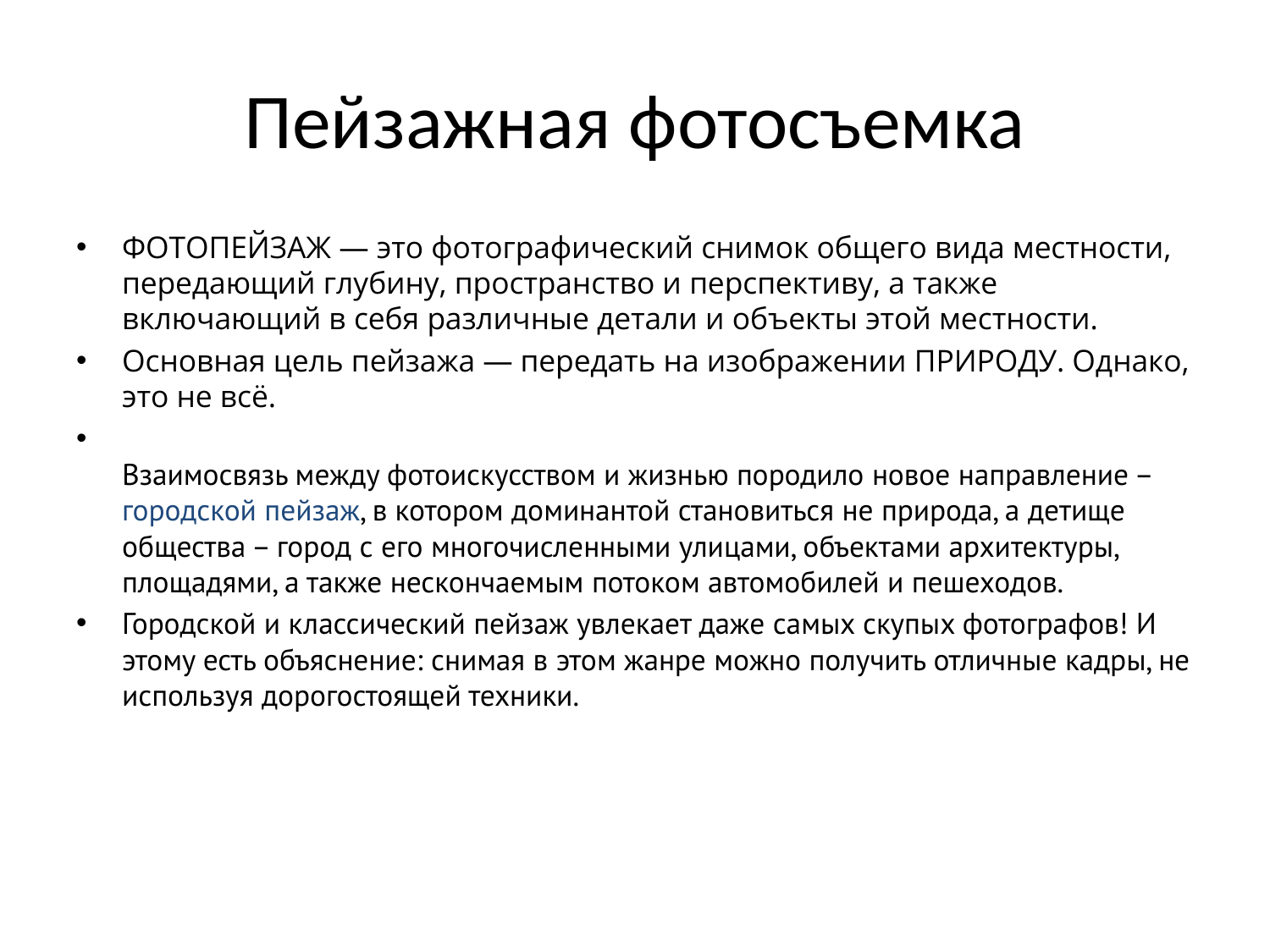

# Пейзажная фотосъемка
ФОТОПЕЙЗАЖ — это фотографический снимок общего вида местности, передающий глубину, пространство и перспективу, а также включающий в себя различные детали и объекты этой местности.
Основная цель пейзажа — передать на изображении ПРИРОДУ. Однако, это не всё.
Взаимосвязь между фотоискусством и жизнью породило новое направление – городской пейзаж, в котором доминантой становиться не природа, а детище общества – город с его многочисленными улицами, объектами архитектуры, площадями, а также нескончаемым потоком автомобилей и пешеходов.
Городской и классический пейзаж увлекает даже самых скупых фотографов! И этому есть объяснение: снимая в этом жанре можно получить отличные кадры, не используя дорогостоящей техники.